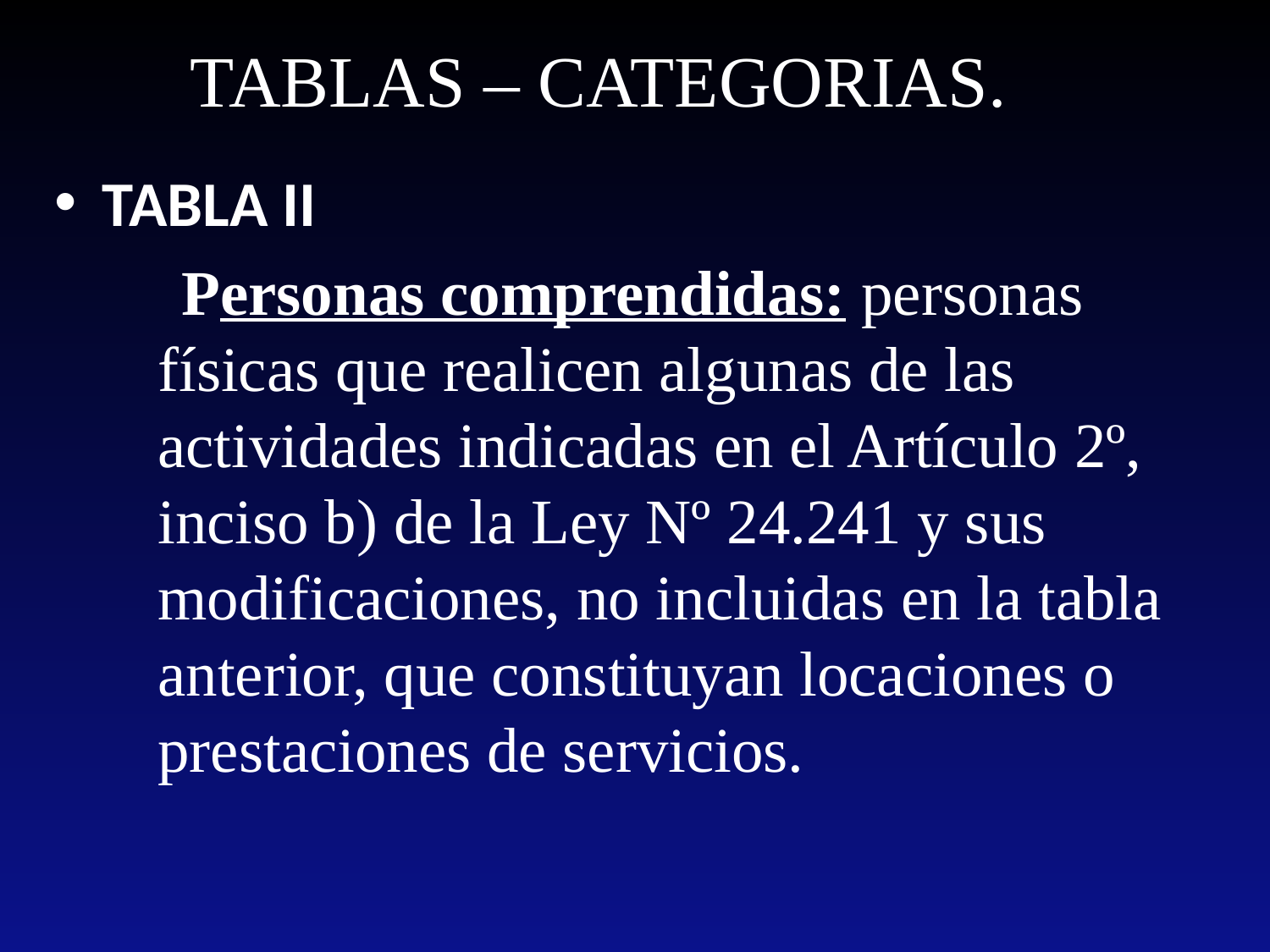

# TABLAS – CATEGORIAS.
TABLA II
    Personas comprendidas: personas físicas que realicen algunas de las actividades indicadas en el Artículo 2º, inciso b) de la Ley Nº 24.241 y sus modificaciones, no incluidas en la tabla anterior, que constituyan locaciones o prestaciones de servicios.